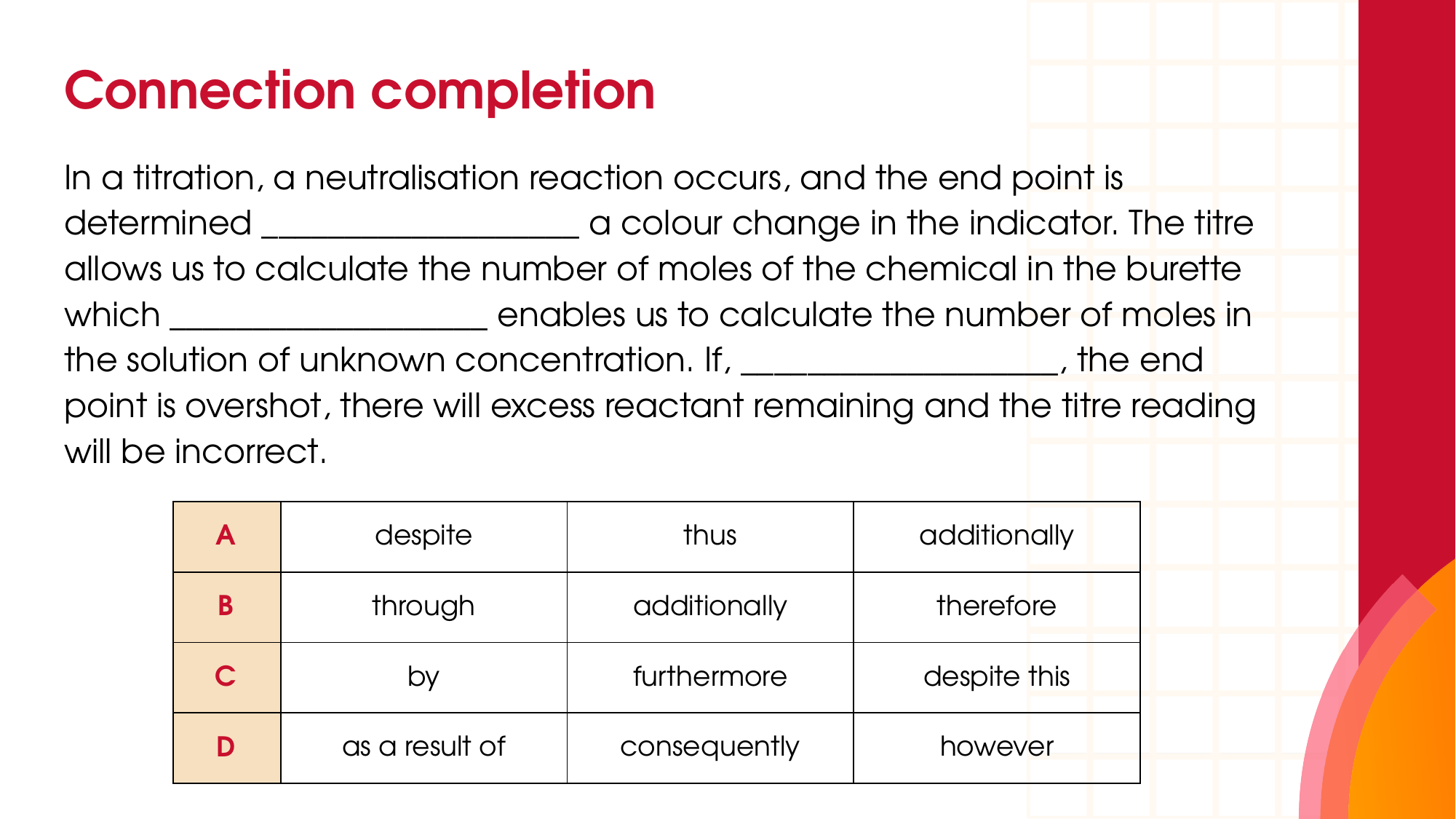

# Connection completion
In a titration, a neutralisation reaction occurs, and the end point is determined ___________________ a colour change in the indicator. The titre allows us to calculate the number of moles of the chemical in the burette which ___________________ enables us to calculate the number of moles in the solution of unknown concentration. If, ___________________, the end point is overshot, there will excess reactant remaining and the titre reading will be incorrect.

| A | despite | thus | additionally |
| --- | --- | --- | --- |
| B | through | additionally | therefore |
| C | by | furthermore | despite this |
| D | as a result of | consequently | however |